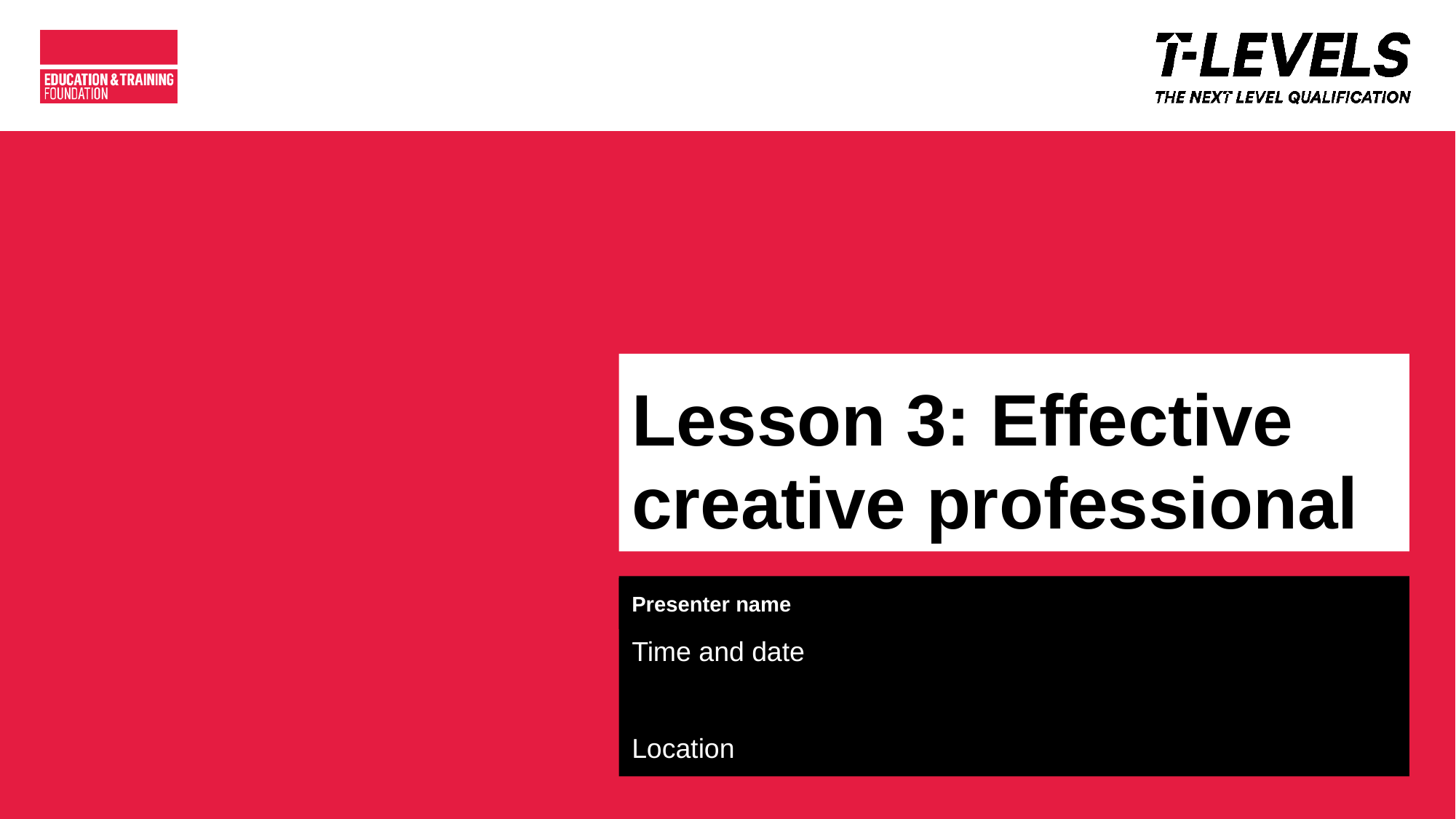

# Lesson 3: Effective creative professional
Presenter name
Time and date
Location